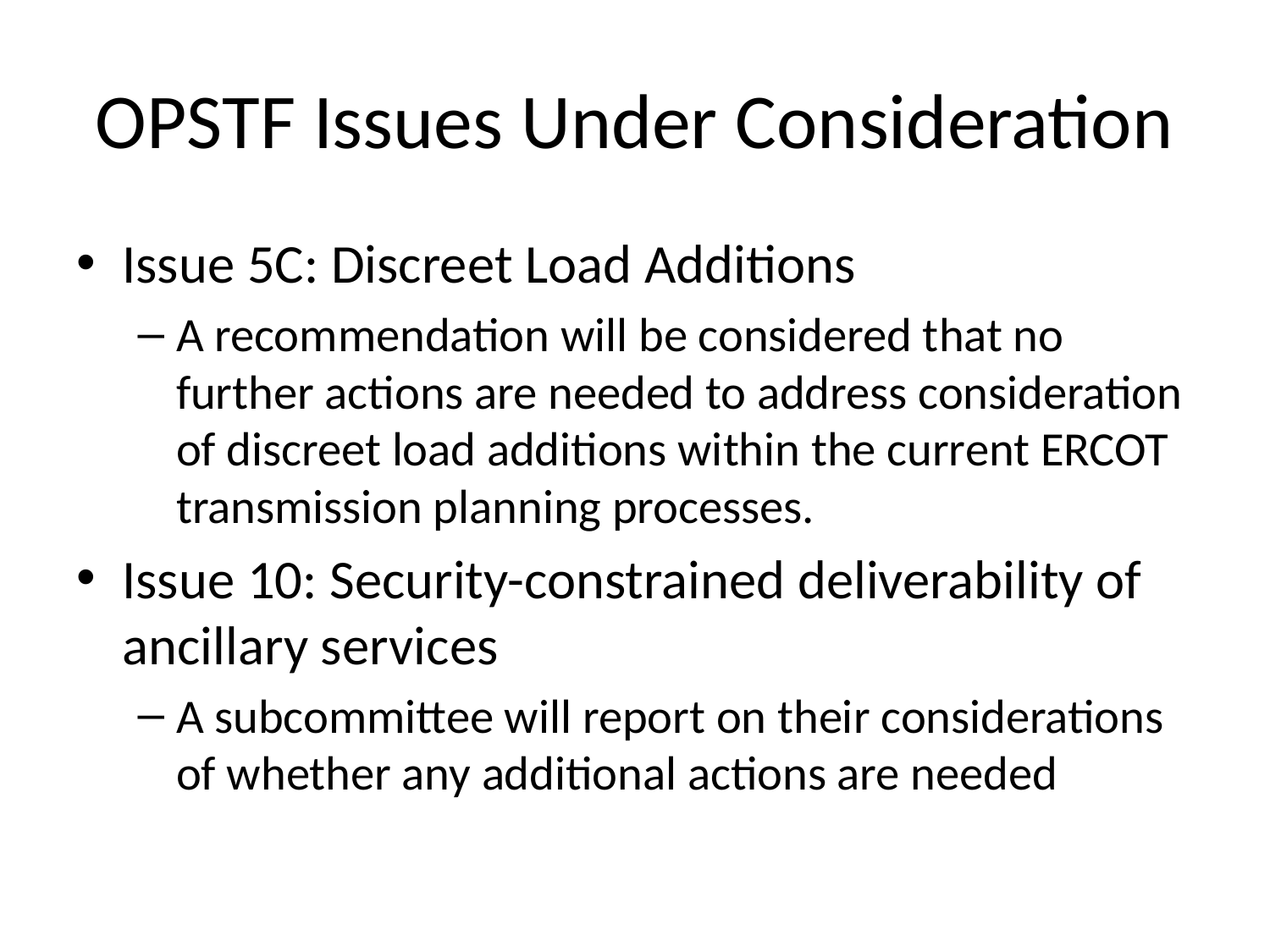

# OPSTF Issues Under Consideration
Issue 5C: Discreet Load Additions
A recommendation will be considered that no further actions are needed to address consideration of discreet load additions within the current ERCOT transmission planning processes.
Issue 10: Security-constrained deliverability of ancillary services
A subcommittee will report on their considerations of whether any additional actions are needed